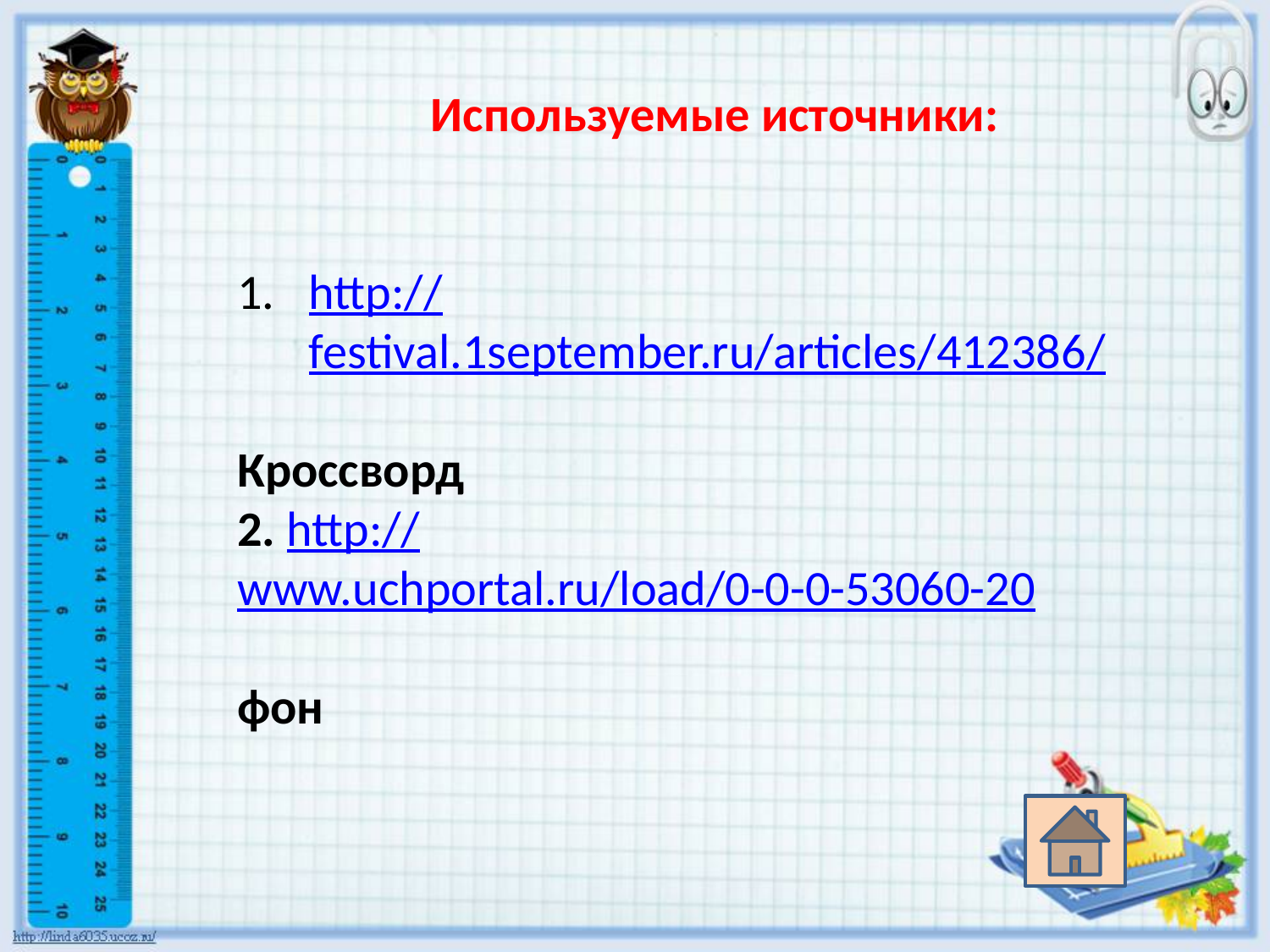

Используемые источники:

http://festival.1september.ru/articles/412386/

Кроссворд
2. http://www.uchportal.ru/load/0-0-0-53060-20

фон